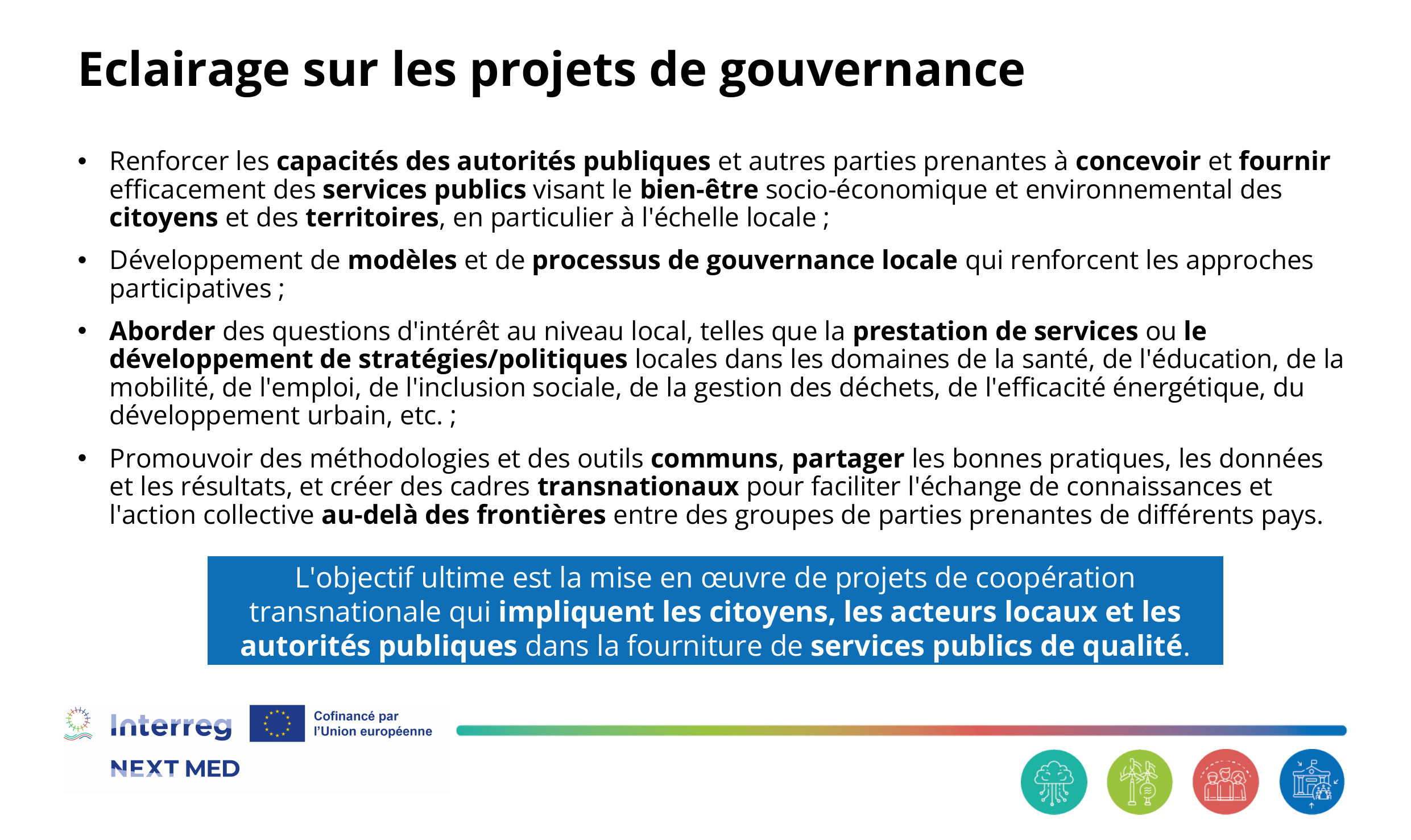

# Eclairage sur les projets de gouvernance

Renforcer les capacités des autorités publiques et autres parties prenantes à concevoir et fournir efficacement des services publics visant le bien-être socio-économique et environnemental des citoyens et des territoires, en particulier à l'échelle locale ;
Développement de modèles et de processus de gouvernance locale qui renforcent les approches participatives ;
Aborder des questions d'intérêt au niveau local, telles que la prestation de services ou le développement de stratégies/politiques locales dans les domaines de la santé, de l'éducation, de la mobilité, de l'emploi, de l'inclusion sociale, de la gestion des déchets, de l'efficacité énergétique, du développement urbain, etc. ;
Promouvoir des méthodologies et des outils communs, partager les bonnes pratiques, les données et les résultats, et créer des cadres transnationaux pour faciliter l'échange de connaissances et l'action collective au-delà des frontières entre des groupes de parties prenantes de différents pays.

L'objectif ultime est la mise en œuvre de projets de coopération transnationale qui impliquent les citoyens, les acteurs locaux et les autorités publiques dans la fourniture de services publics de qualité.